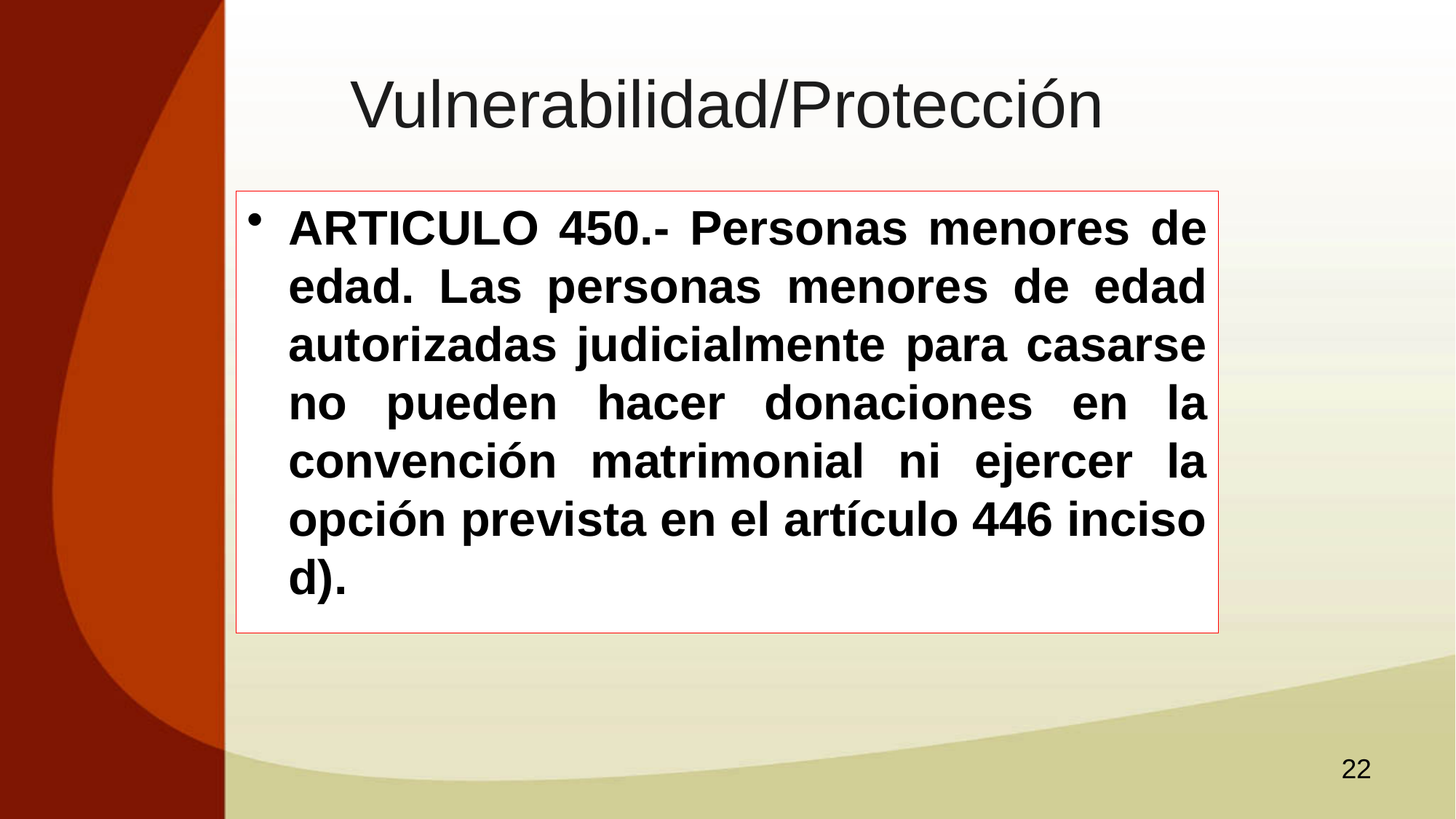

# Vulnerabilidad/Protección
ARTICULO 450.- Personas menores de edad. Las personas menores de edad autorizadas judicialmente para casarse no pueden hacer donaciones en la convención matrimonial ni ejercer la opción prevista en el artículo 446 inciso d).
22